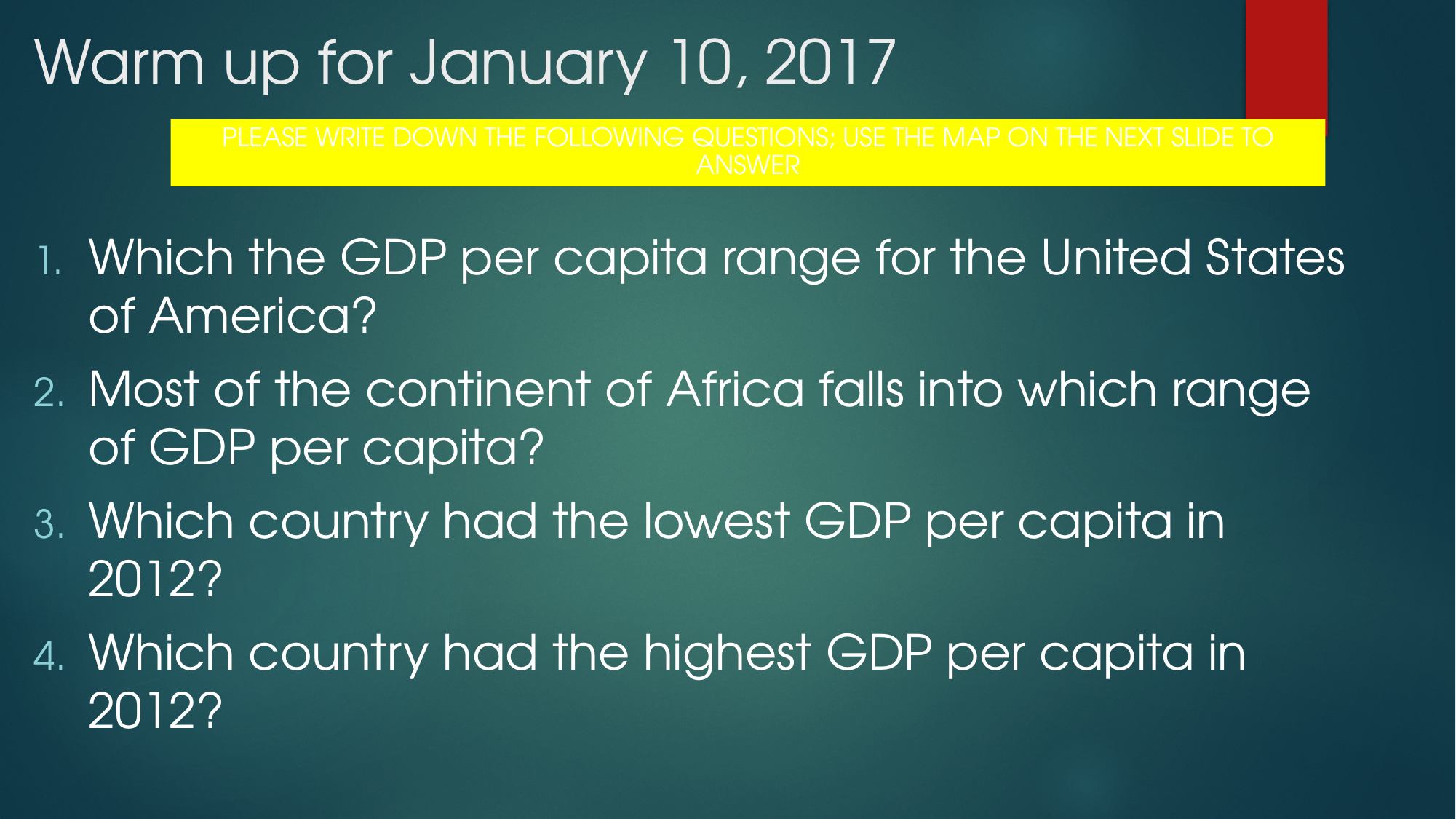

# Warm up for January 10, 2017
Please write down the following questions; Use the map on the next slide to answer
Which the GDP per capita range for the United States of America?
Most of the continent of Africa falls into which range of GDP per capita?
Which country had the lowest GDP per capita in 2012?
Which country had the highest GDP per capita in 2012?